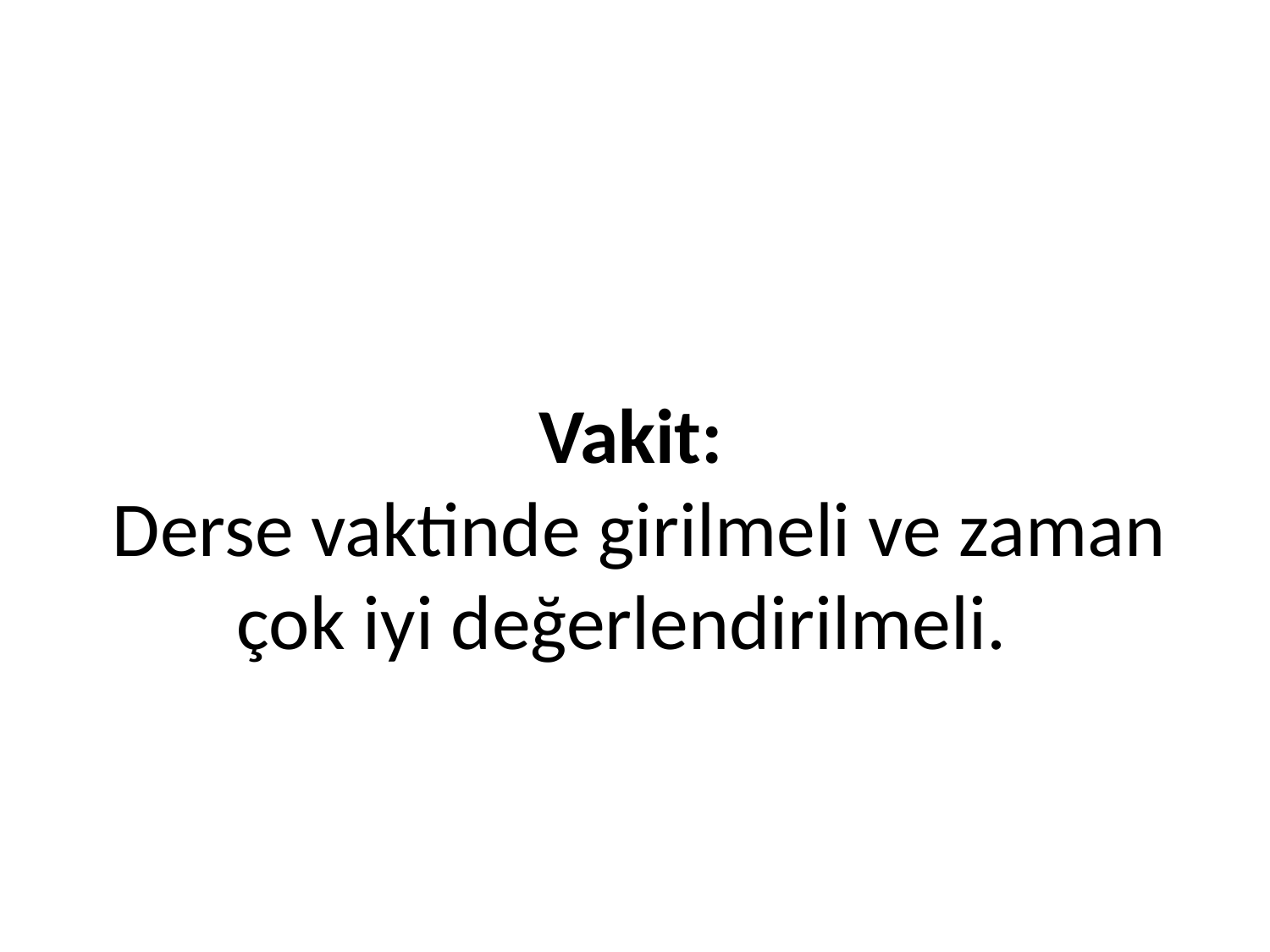

# Vakit: Derse vaktinde girilmeli ve zaman çok iyi değerlendirilmeli.